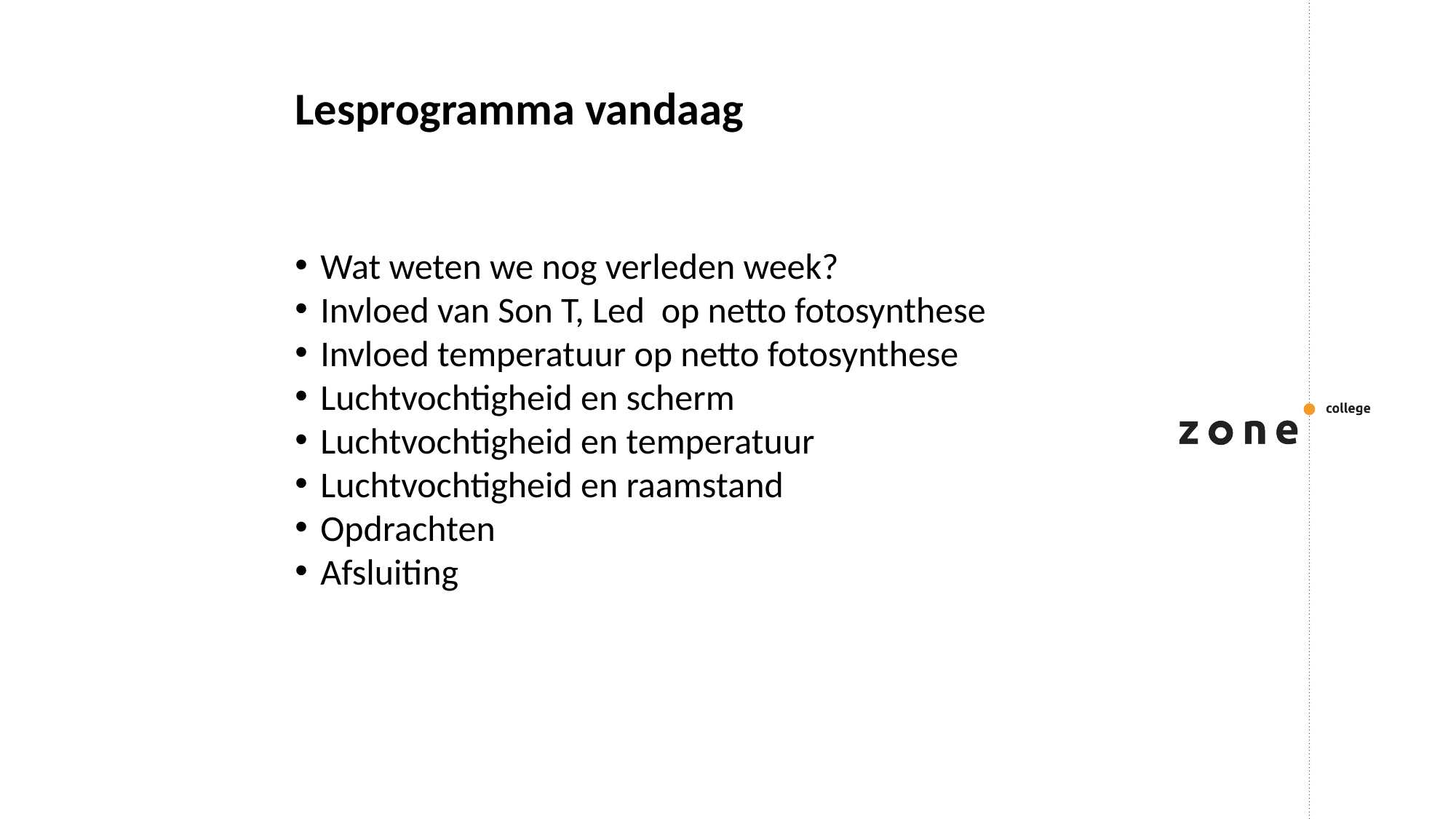

Lesprogramma vandaag
Wat weten we nog verleden week?
Invloed van Son T, Led  op netto fotosynthese
Invloed temperatuur op netto fotosynthese
Luchtvochtigheid en scherm
Luchtvochtigheid en temperatuur
Luchtvochtigheid en raamstand
Opdrachten
Afsluiting